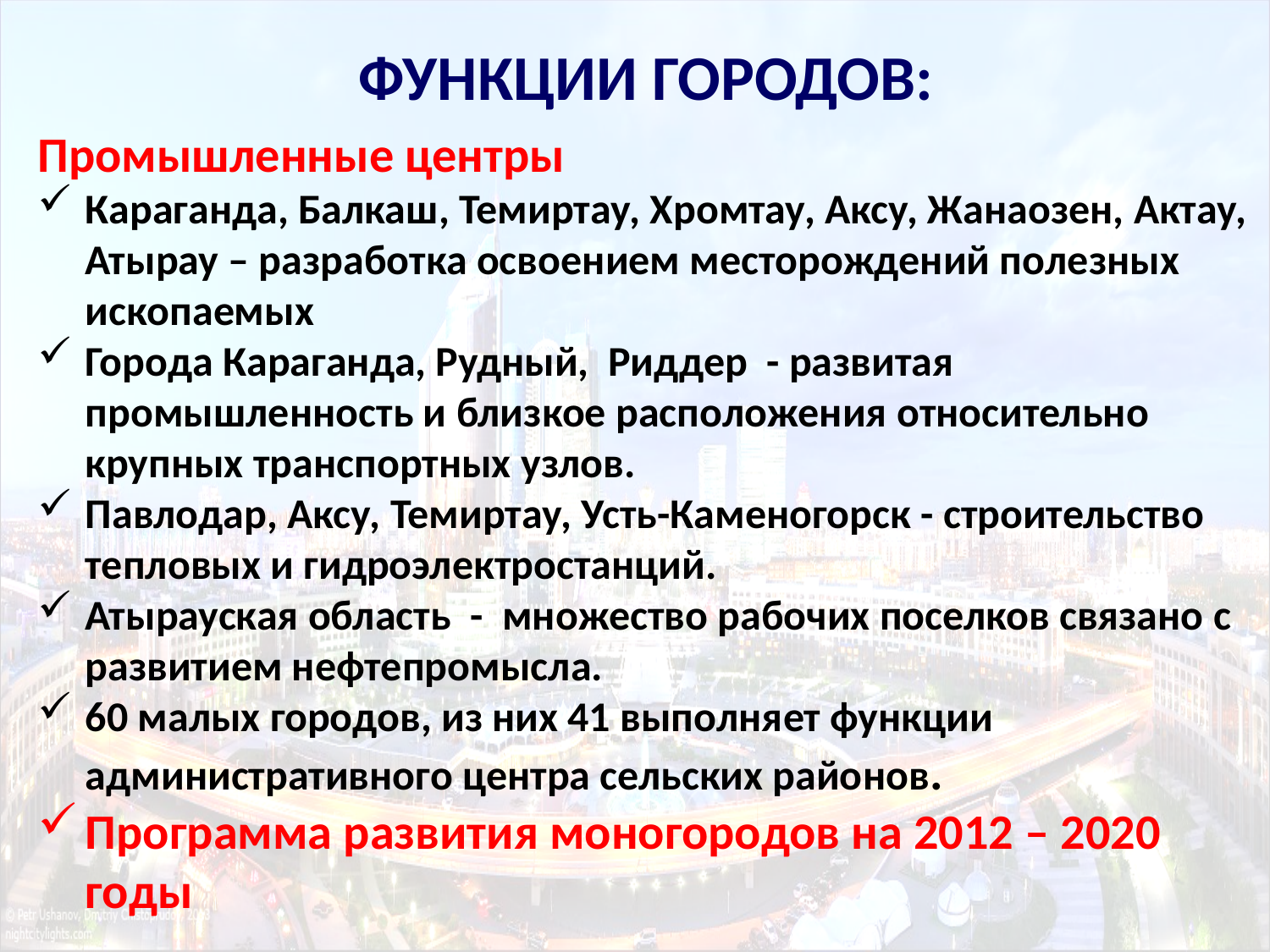

# ФУНКЦИИ ГОРОДОВ:
Промышленные центры
Караганда, Балкаш, Темиртау, Хромтау, Аксу, Жанаозен, Актау, Атырау – разработка освоением месторождений полезных иско­паемых
Города Караганда, Рудный,  Риддер  - развитая промышленность и близкое расположения относительно крупных транспортных узлов.
Павлодар, Аксу, Темиртау, Усть-Каменогорск - строительство тепловых и гидроэлектростанций.
Атырауская область  -  множество рабочих поселков связано с развитием нефтепромысла.
60 малых городов, из них 41 выполняет функции административного центра сельских районов.
Программа развития моногородов на 2012 – 2020 годы